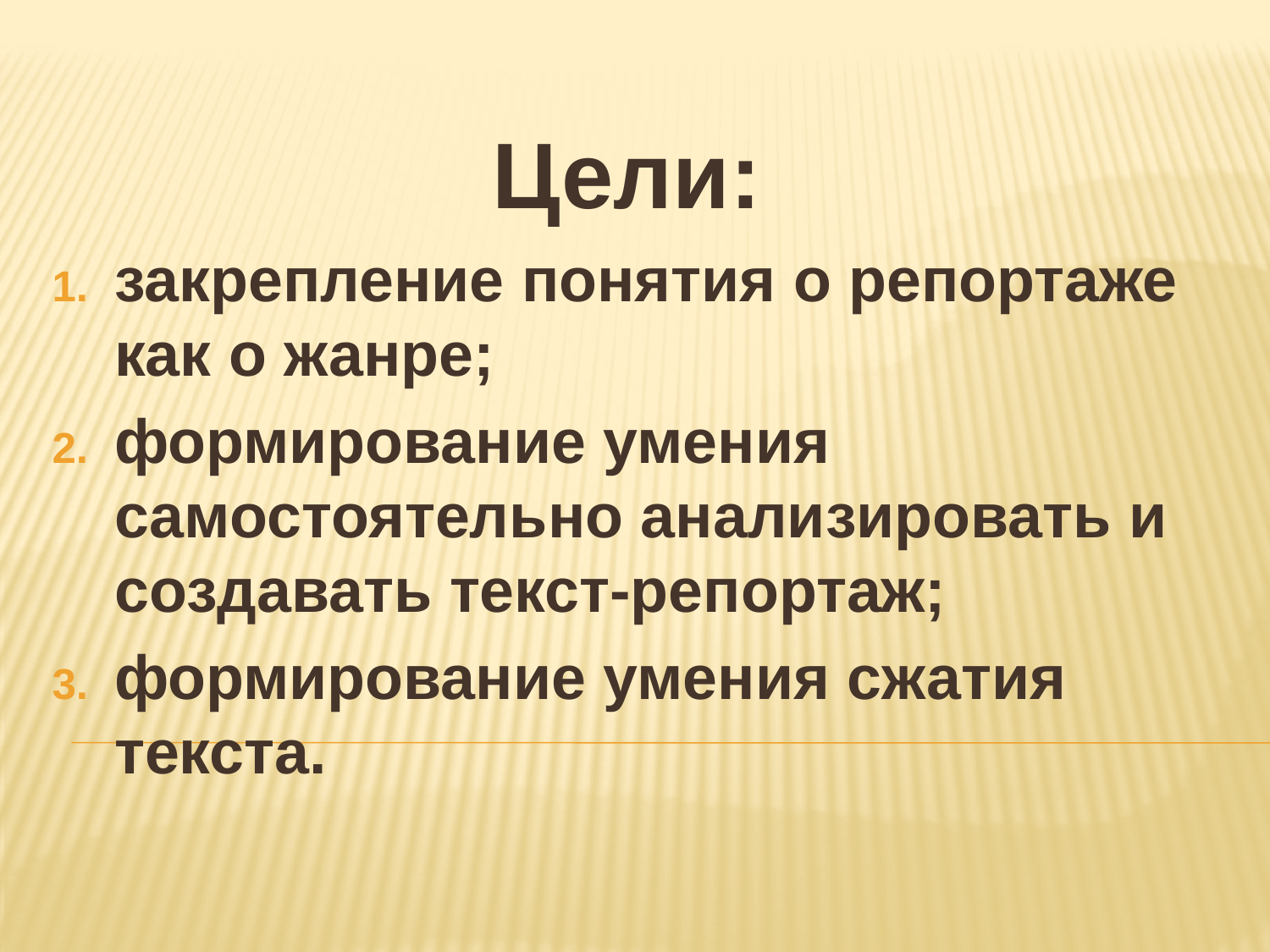

Цели:
закрепление понятия о репортаже как о жанре;
формирование умения самостоятельно анализировать и создавать текст-репортаж;
формирование умения сжатия текста.